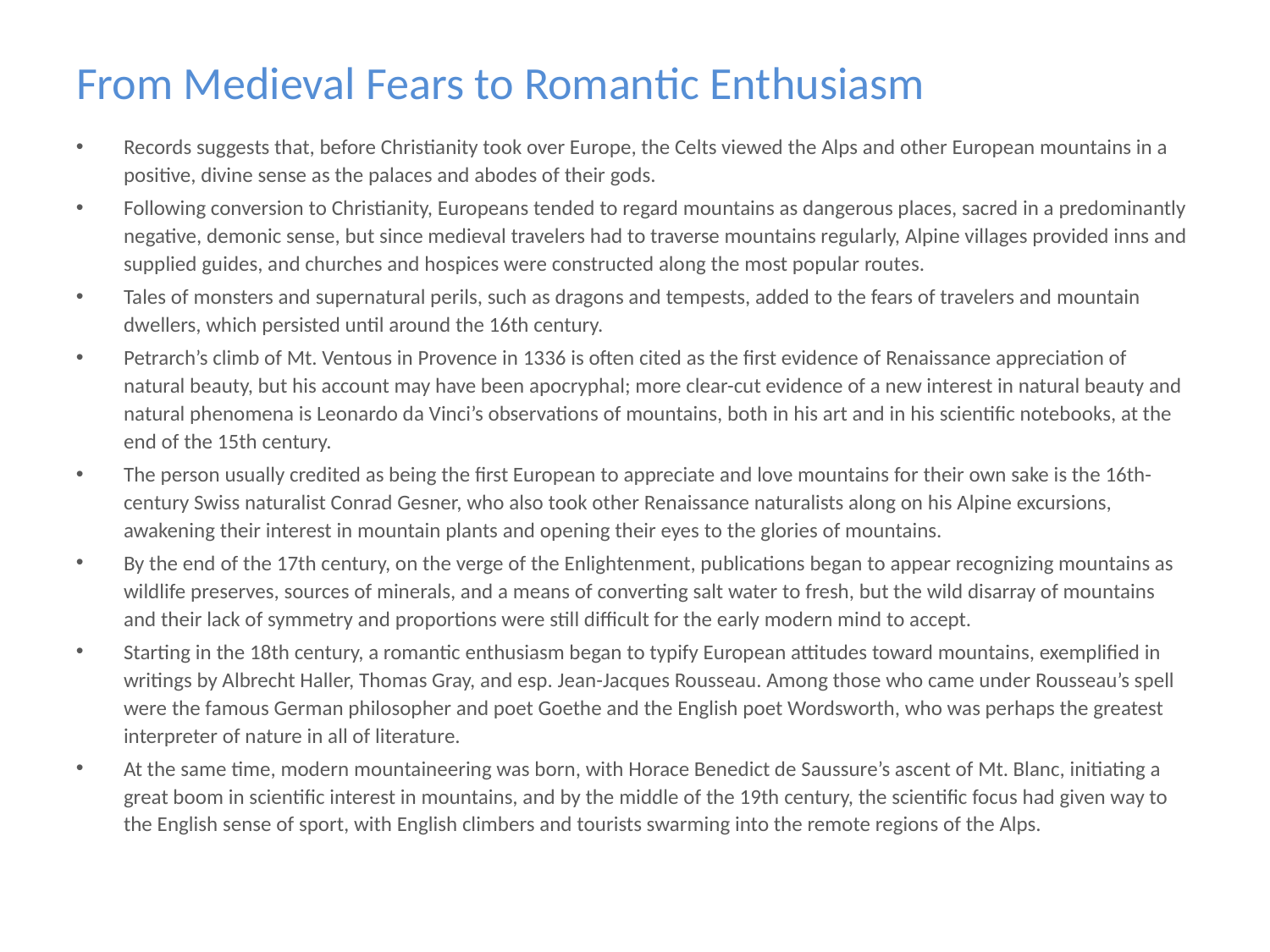

# From Medieval Fears to Romantic Enthusiasm
Records suggests that, before Christianity took over Europe, the Celts viewed the Alps and other European mountains in a positive, divine sense as the palaces and abodes of their gods.
Following conversion to Christianity, Europeans tended to regard mountains as dangerous places, sacred in a predominantly negative, demonic sense, but since medieval travelers had to traverse mountains regularly, Alpine villages provided inns and supplied guides, and churches and hospices were constructed along the most popular routes.
Tales of monsters and supernatural perils, such as dragons and tempests, added to the fears of travelers and mountain dwellers, which persisted until around the 16th century.
Petrarch’s climb of Mt. Ventous in Provence in 1336 is often cited as the first evidence of Renaissance appreciation of natural beauty, but his account may have been apocryphal; more clear-cut evidence of a new interest in natural beauty and natural phenomena is Leonardo da Vinci’s observations of mountains, both in his art and in his scientific notebooks, at the end of the 15th century.
The person usually credited as being the first European to appreciate and love mountains for their own sake is the 16th-century Swiss naturalist Conrad Gesner, who also took other Renaissance naturalists along on his Alpine excursions, awakening their interest in mountain plants and opening their eyes to the glories of mountains.
By the end of the 17th century, on the verge of the Enlightenment, publications began to appear recognizing mountains as wildlife preserves, sources of minerals, and a means of converting salt water to fresh, but the wild disarray of mountains and their lack of symmetry and proportions were still difficult for the early modern mind to accept.
Starting in the 18th century, a romantic enthusiasm began to typify European attitudes toward mountains, exemplified in writings by Albrecht Haller, Thomas Gray, and esp. Jean-Jacques Rousseau. Among those who came under Rousseau’s spell were the famous German philosopher and poet Goethe and the English poet Wordsworth, who was perhaps the greatest interpreter of nature in all of literature.
At the same time, modern mountaineering was born, with Horace Benedict de Saussure’s ascent of Mt. Blanc, initiating a great boom in scientific interest in mountains, and by the middle of the 19th century, the scientific focus had given way to the English sense of sport, with English climbers and tourists swarming into the remote regions of the Alps.